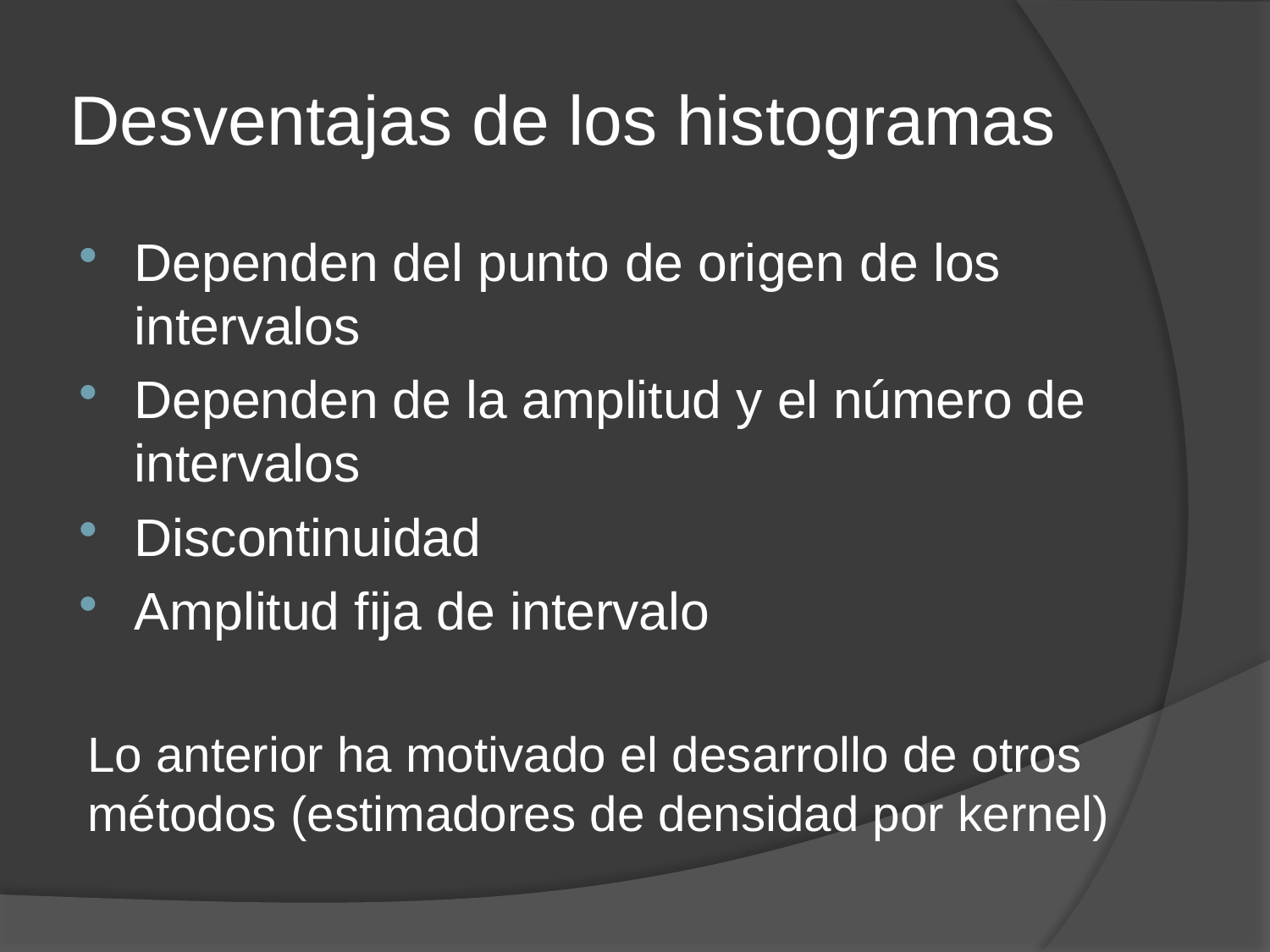

# Desventajas de los histogramas
Dependen del punto de origen de los intervalos
Dependen de la amplitud y el número de intervalos
Discontinuidad
Amplitud fija de intervalo
Lo anterior ha motivado el desarrollo de otros métodos (estimadores de densidad por kernel)